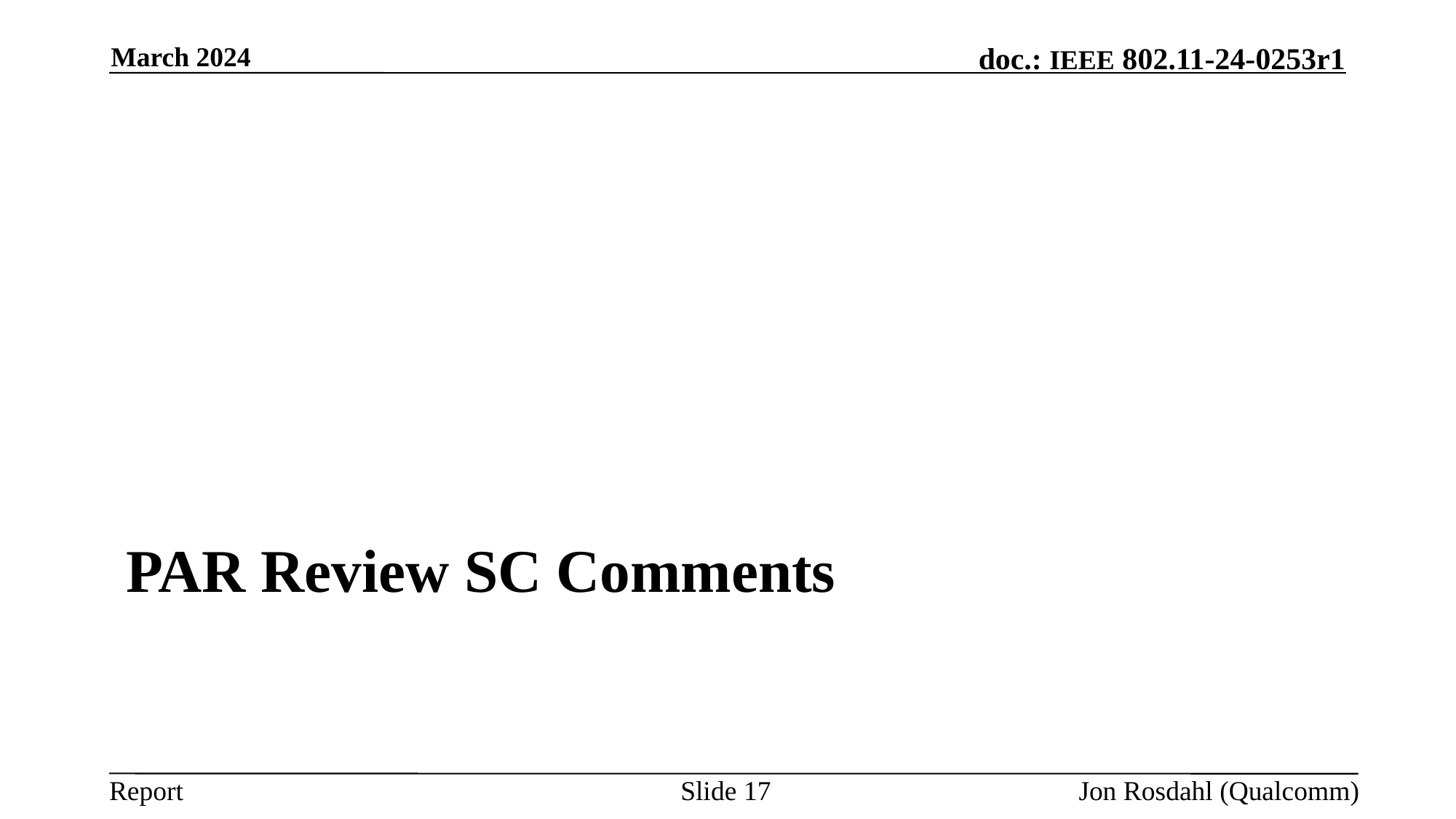

March 2024
# Par Review SC Comments
Slide 17
Jon Rosdahl (Qualcomm)